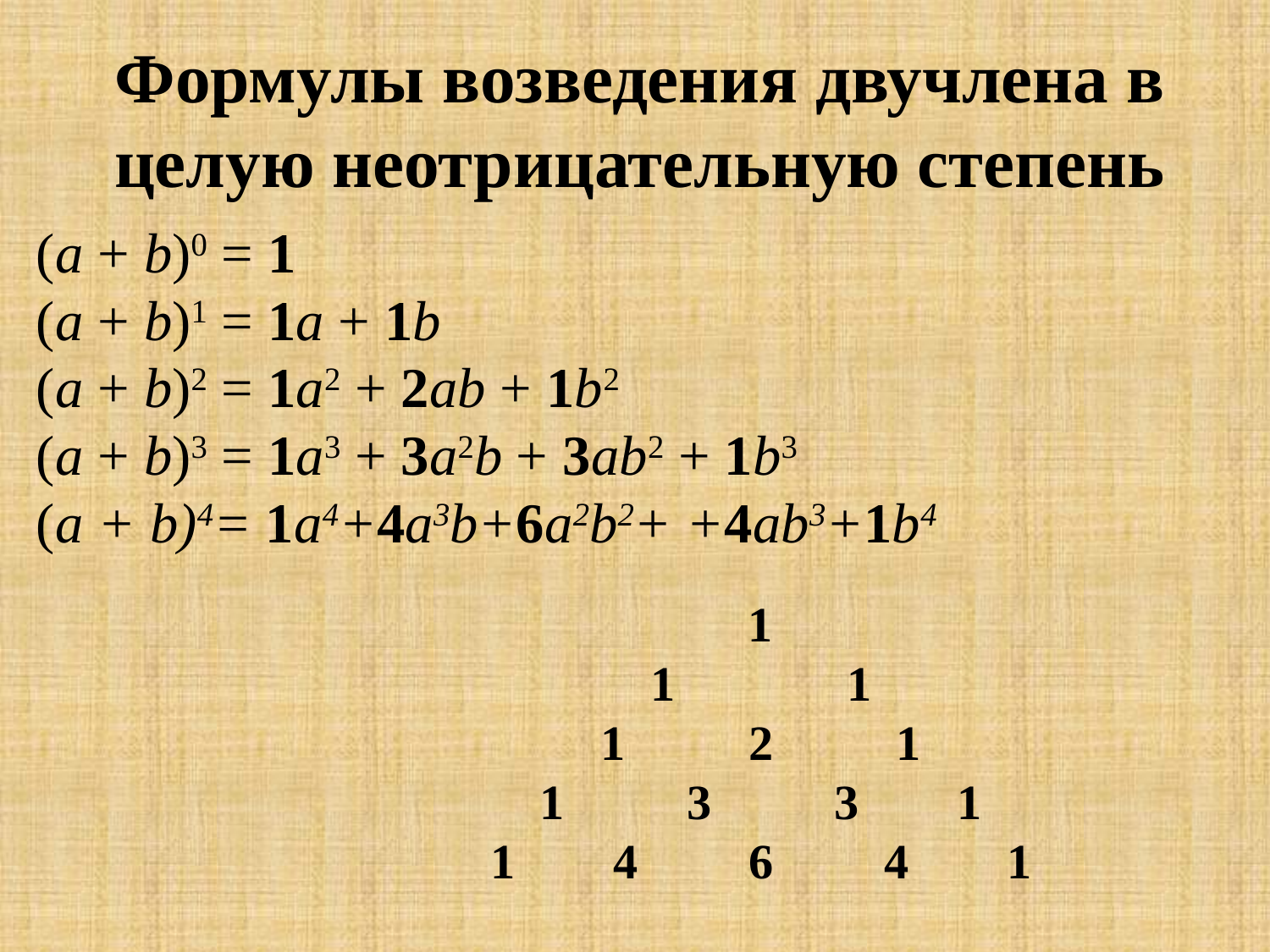

Формулы возведения двучлена в целую неотрицательную степень
(a + b)0 = 1
(a + b)1 = 1а + 1b
(a + b)2 = 1a2 + 2ab + 1b2
(a + b)3 = 1a3 + 3a2b + 3ab2 + 1b3
(a + b)4= 1a4+4a3b+6a2b2+ +4ab3+1b4
                        1
                1              1
            1          2          1
       1          3          3        1
   1        4         6         4        1